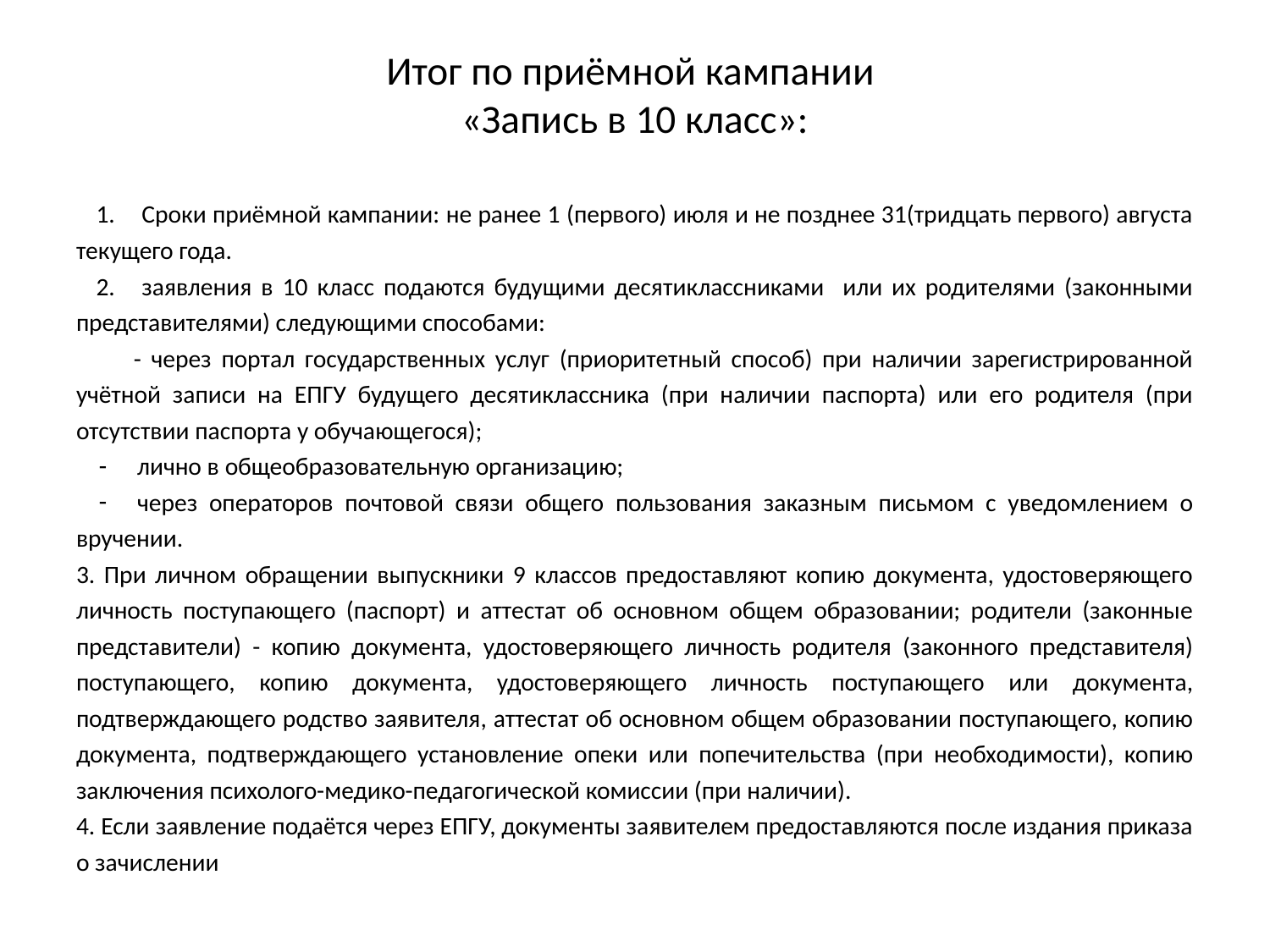

# Итог по приёмной кампании «Запись в 10 класс»:
Сроки приёмной кампании: не ранее 1 (первого) июля и не позднее 31(тридцать первого) августа текущего года.
заявления в 10 класс подаются будущими десятиклассниками  или их родителями (законными представителями) следующими способами:
- через портал государственных услуг (приоритетный способ) при наличии зарегистрированной учётной записи на ЕПГУ будущего десятиклассника (при наличии паспорта) или его родителя (при отсутствии паспорта у обучающегося);
лично в общеобразовательную организацию;
через операторов почтовой связи общего пользования заказным письмом с уведомлением о вручении.
3. При личном обращении выпускники 9 классов предоставляют копию документа, удостоверяющего личность поступающего (паспорт) и аттестат об основном общем образовании; родители (законные представители) - копию документа, удостоверяющего личность родителя (законного представителя) поступающего, копию документа, удостоверяющего личность поступающего или документа, подтверждающего родство заявителя, аттестат об основном общем образовании поступающего, копию документа, подтверждающего установление опеки или попечительства (при необходимости), копию заключения психолого-медико-педагогической комиссии (при наличии).
4. Если заявление подаётся через ЕПГУ, документы заявителем предоставляются после издания приказа о зачислении